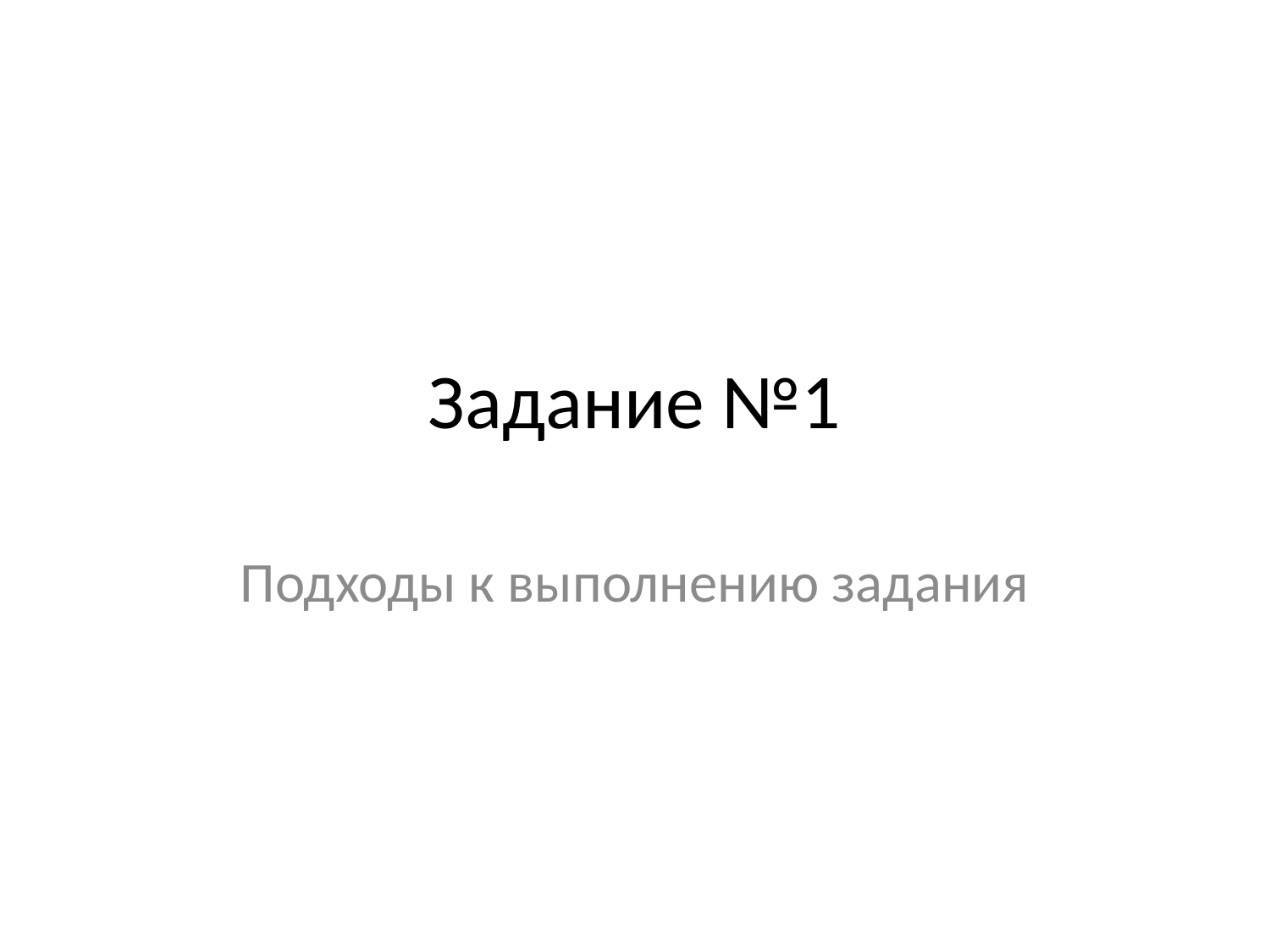

# Задание №1
Подходы к выполнению задания